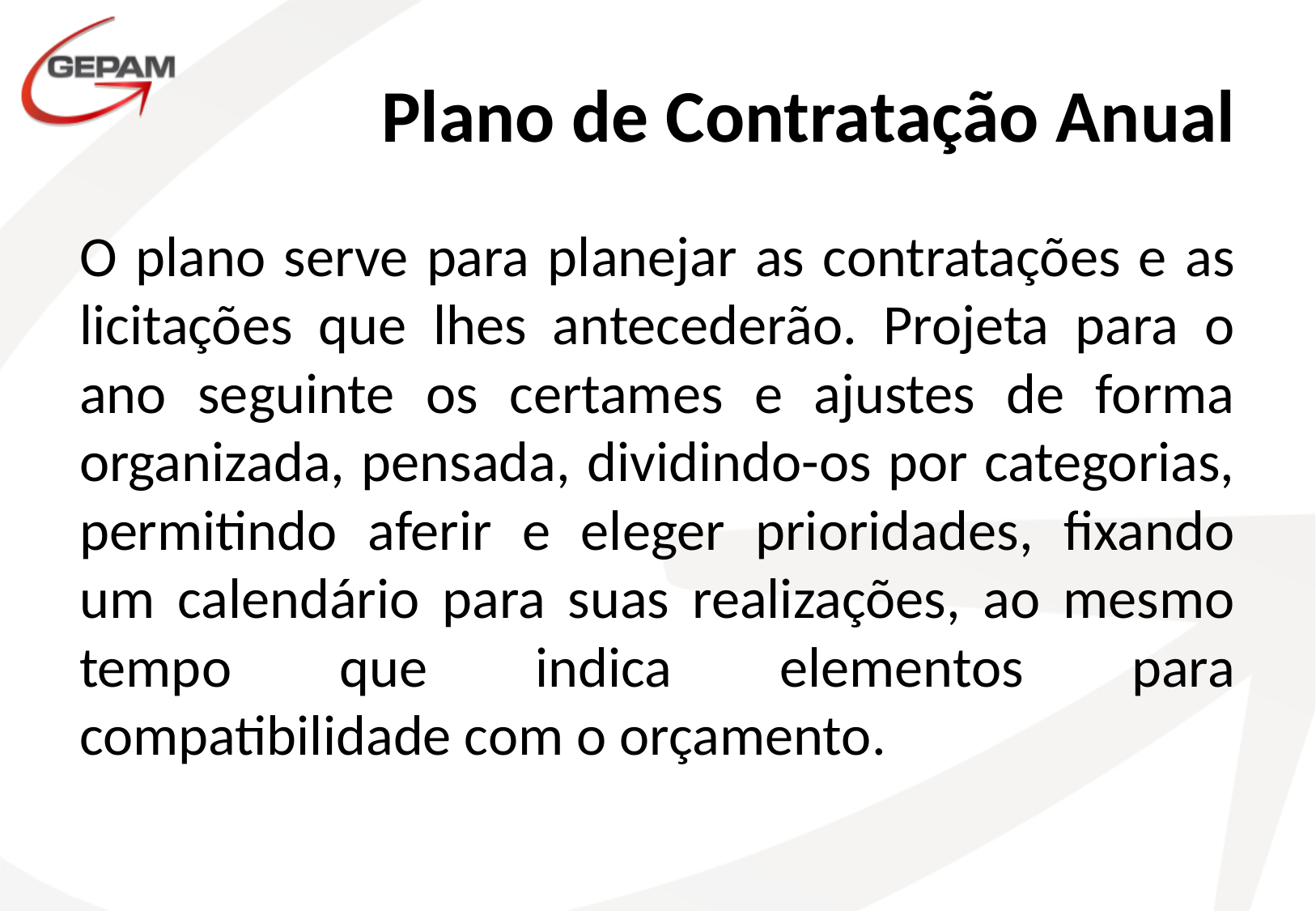

# Plano de Contratação Anual
O plano serve para planejar as contratações e as licitações que lhes antecederão. Projeta para o ano seguinte os certames e ajustes de forma organizada, pensada, dividindo-os por categorias, permitindo aferir e eleger prioridades, fixando um calendário para suas realizações, ao mesmo tempo que indica elementos para compatibilidade com o orçamento.